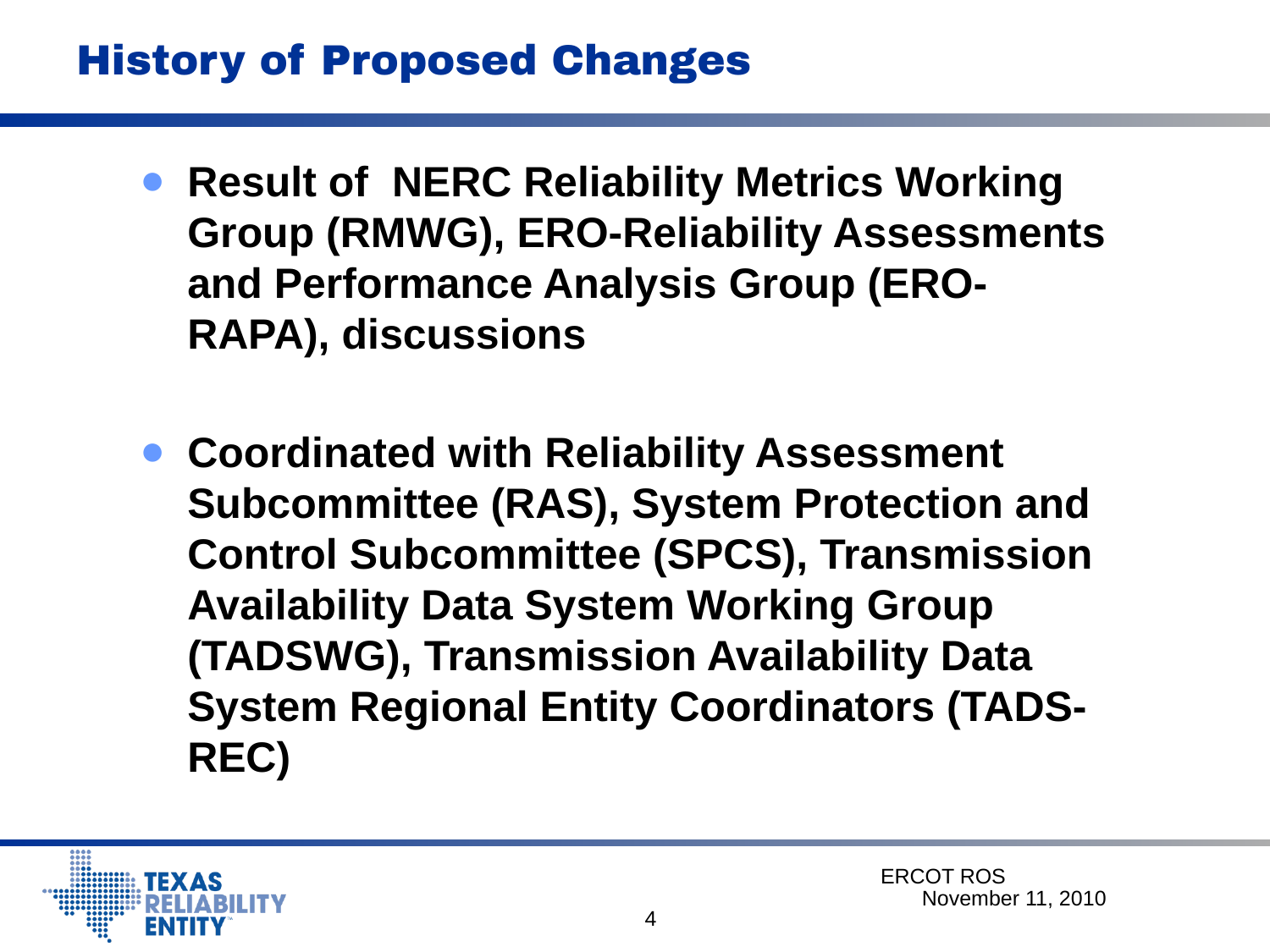

# History of Proposed Changes
Result of  NERC Reliability Metrics Working Group (RMWG), ERO-Reliability Assessments and Performance Analysis Group (ERO-RAPA), discussions

Coordinated with Reliability Assessment Subcommittee (RAS), System Protection and Control Subcommittee (SPCS), Transmission Availability Data System Working Group (TADSWG), Transmission Availability Data System Regional Entity Coordinators (TADS-REC)
ERCOT ROS                                        November 11, 2010